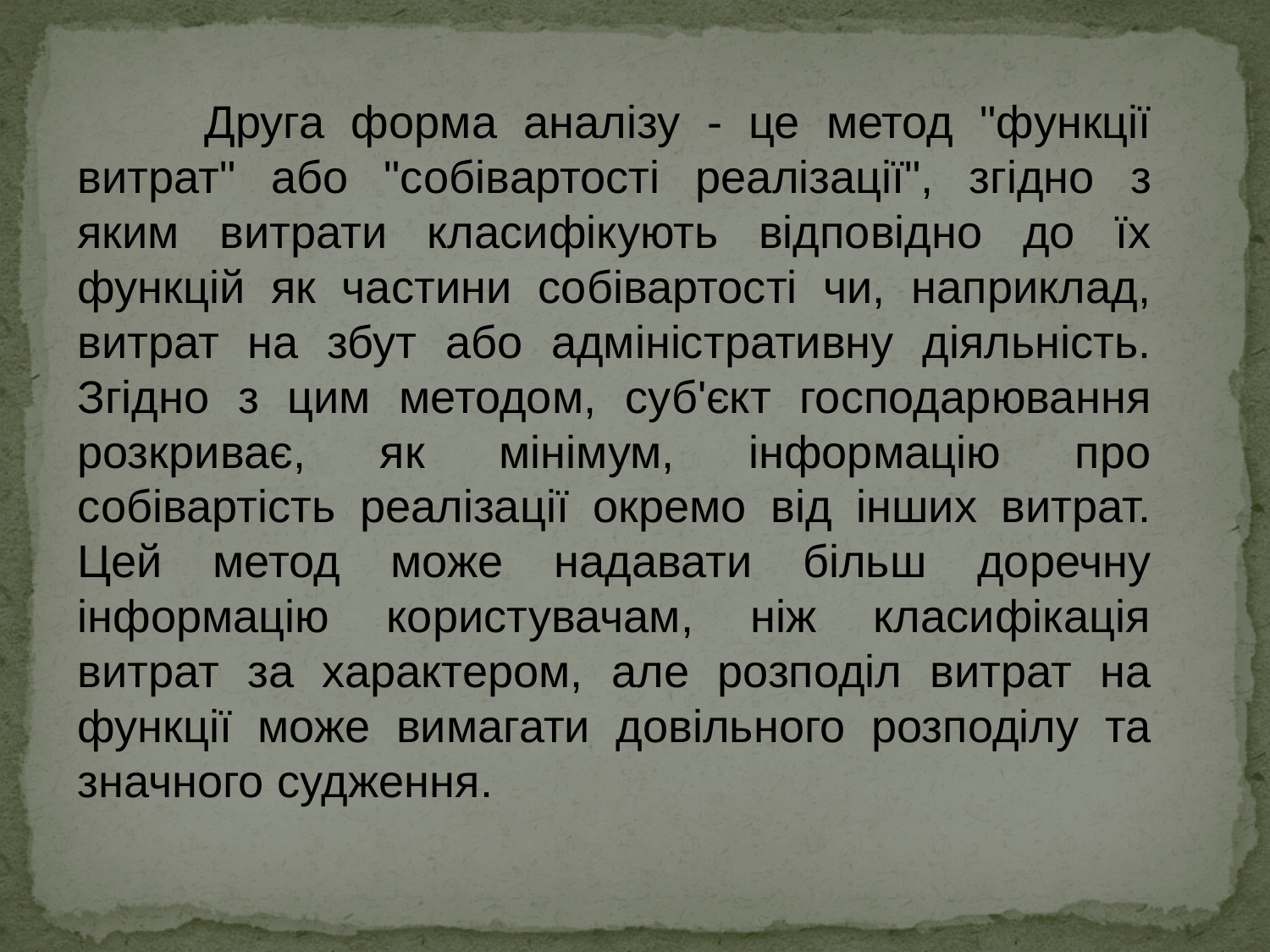

Друга форма аналізу - це метод "функції витрат" або "собівартості реалізації", згідно з яким витрати класифікують відповідно до їх функцій як частини собівартості чи, наприклад, витрат на збут або адміністративну діяльність. Згідно з цим методом, суб'єкт господарювання розкриває, як мінімум, інформацію про собівартість реалізації окремо від інших витрат. Цей метод може надавати більш доречну інформацію користувачам, ніж класифікація витрат за характером, але розподіл витрат на функції може вимагати довільного розподілу та значного судження.